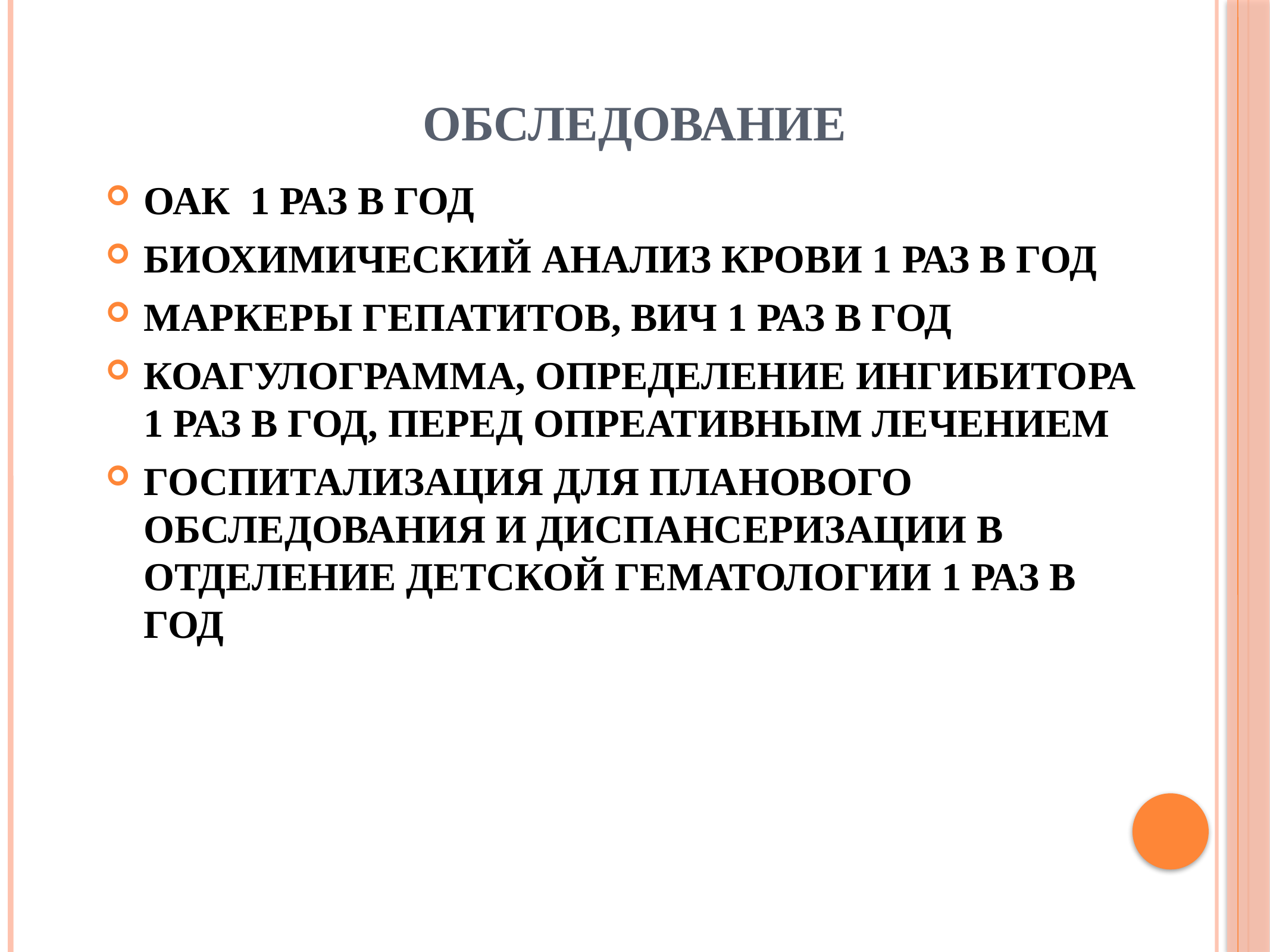

# ОБСЛЕДОВАНИЕ
ОАК  1 РАЗ В ГОД
БИОХИМИЧЕСКИЙ АНАЛИЗ КРОВИ 1 РАЗ В ГОД
МАРКЕРЫ ГЕПАТИТОВ, ВИЧ 1 РАЗ В ГОД
КОАГУЛОГРАММА, ОПРЕДЕЛЕНИЕ ИНГИБИТОРА 1 РАЗ В ГОД, ПЕРЕД ОПРЕАТИВНЫМ ЛЕЧЕНИЕМ
ГОСПИТАЛИЗАЦИЯ ДЛЯ ПЛАНОВОГО ОБСЛЕДОВАНИЯ И ДИСПАНСЕРИЗАЦИИ В ОТДЕЛЕНИЕ ДЕТСКОЙ ГЕМАТОЛОГИИ 1 РАЗ В ГОД